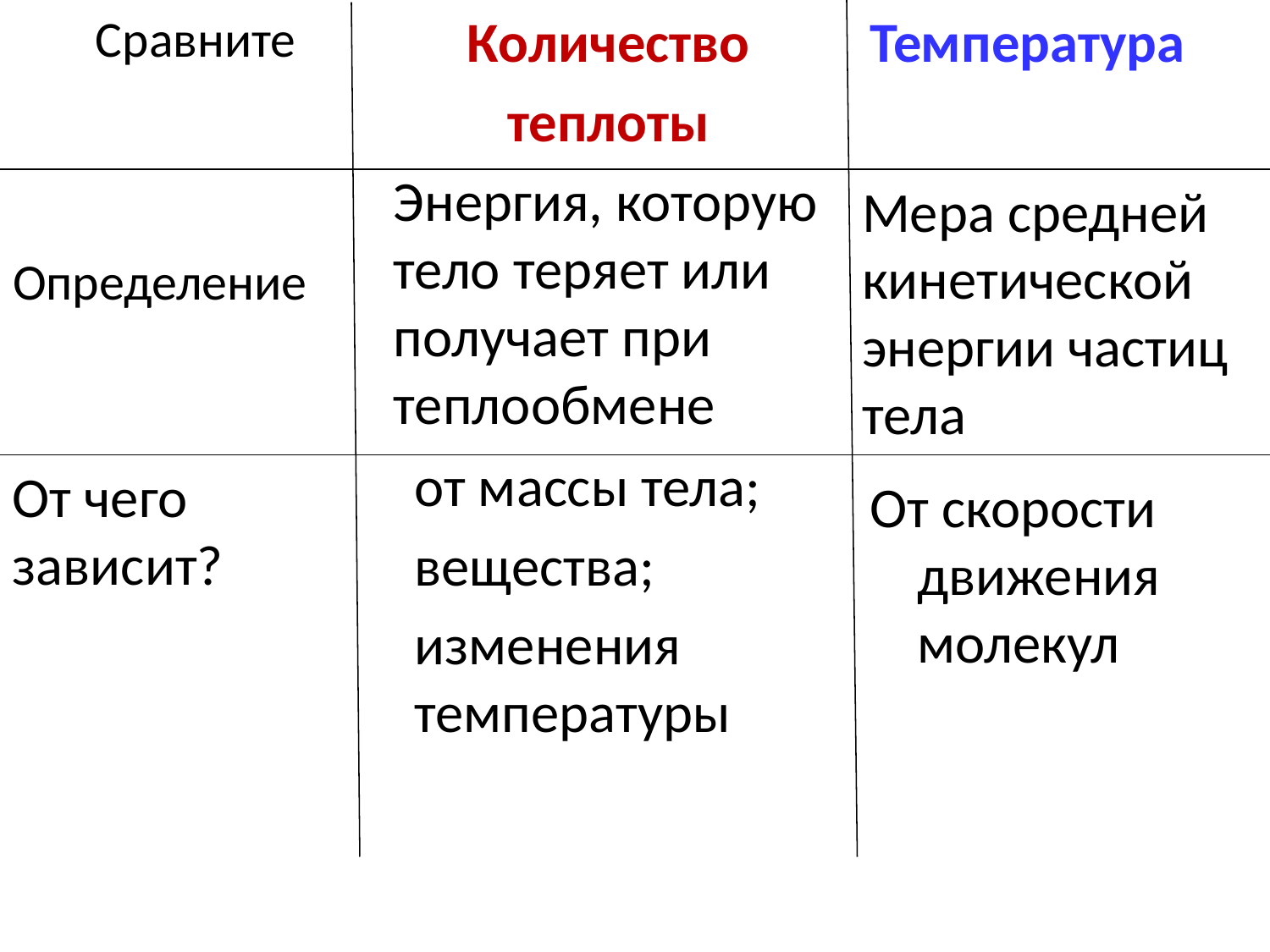

# Сравните
Количество
теплоты
Температура
Энергия, которую тело теряет или получает при теплообмене
Мера средней кинетической энергии частиц тела
Определение
от массы тела;
вещества;
изменения температуры
От чего зависит?
От скорости движения молекул